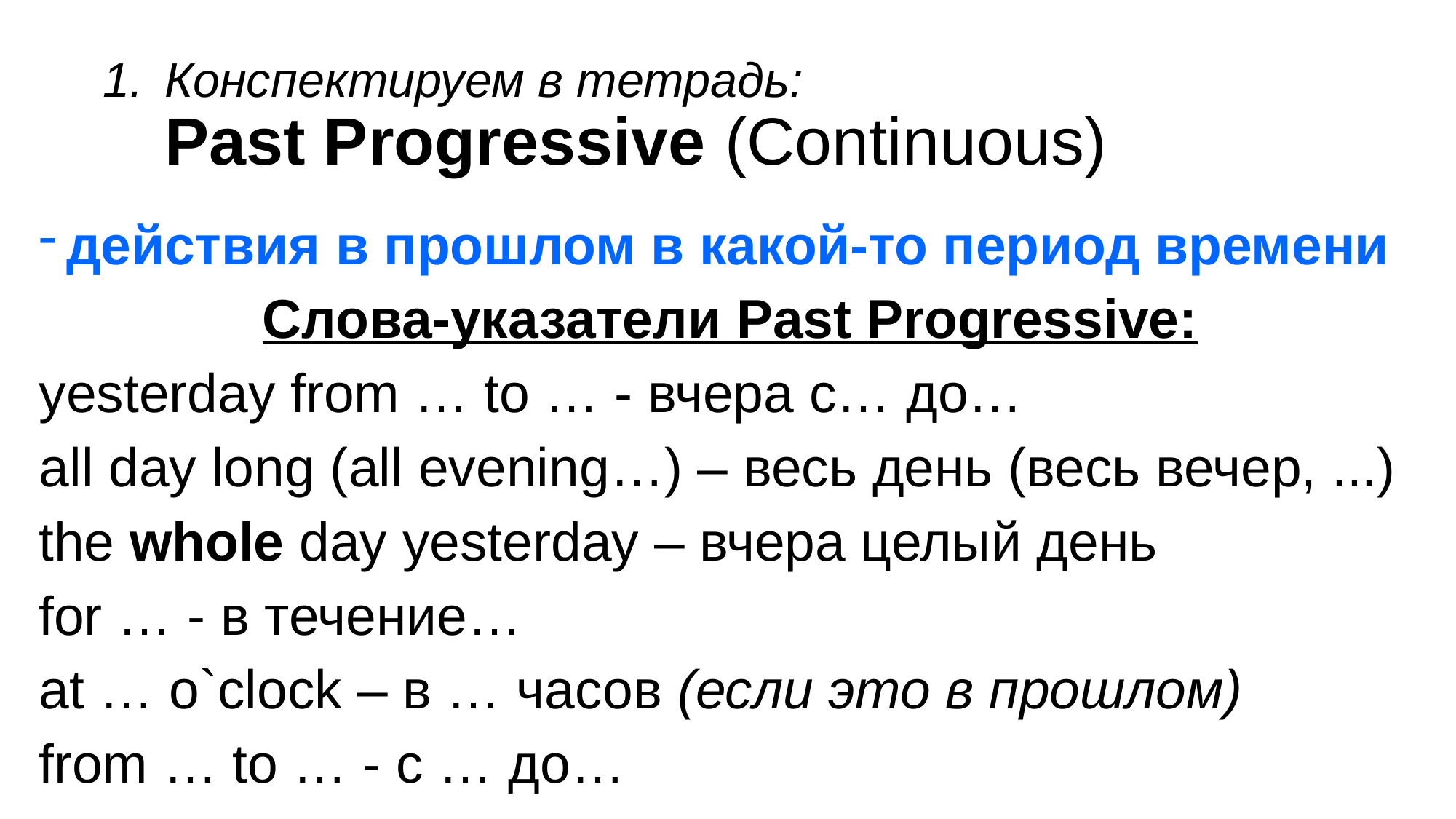

# Конспектируем в тетрадь: Past Progressive (Continuous)
действия в прошлом в какой-то период времени
Слова-указатели Past Progressive:
yesterday from … to … - вчера с… до…
all day long (all evening…) – весь день (весь вечер, ...)
the whole day yesterday – вчера целый день
for … - в течение…
at … o`clock – в … часов (если это в прошлом)
from … to … - с … до…